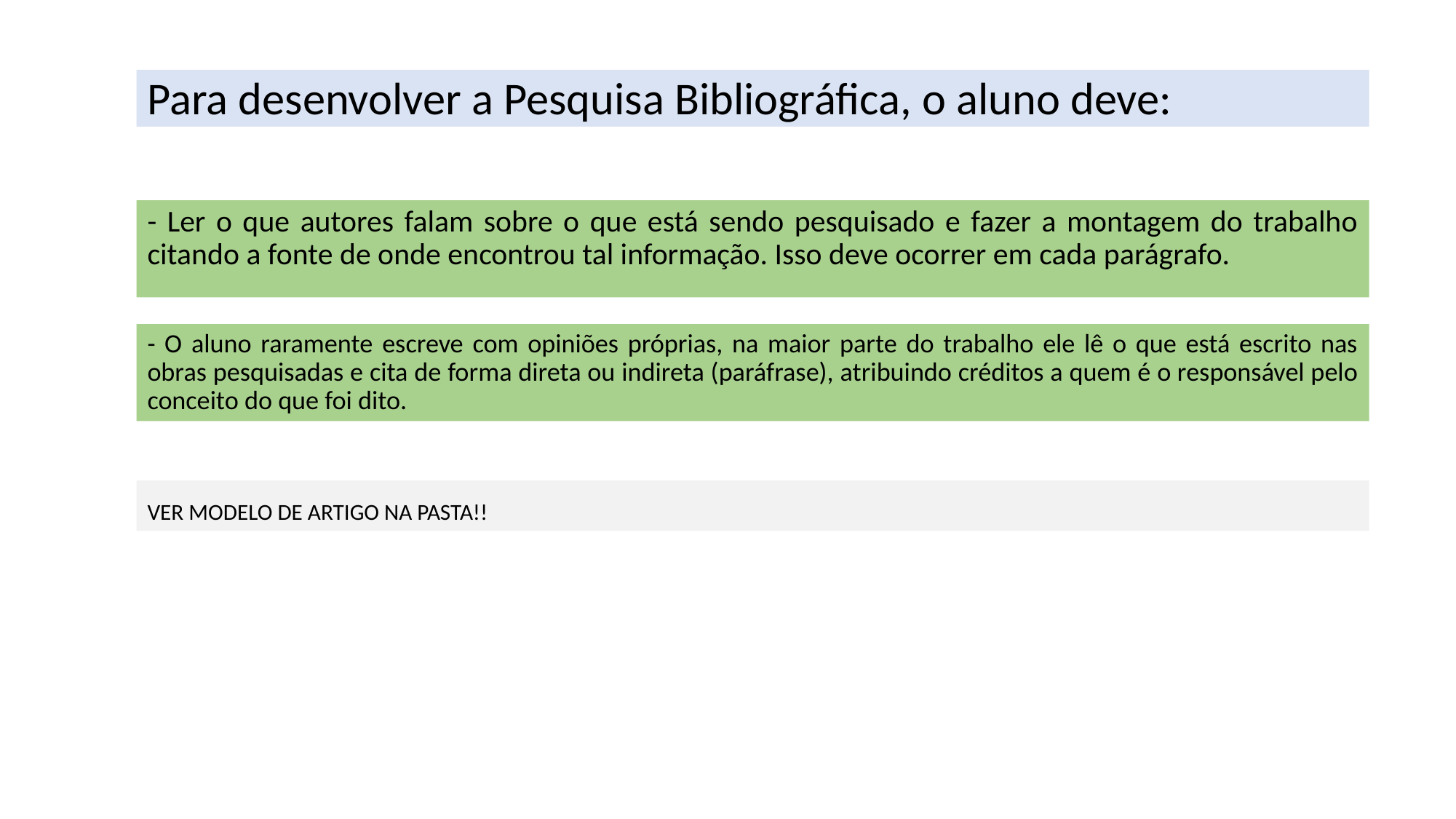

Para desenvolver a Pesquisa Bibliográfica, o aluno deve:
- Ler o que autores falam sobre o que está sendo pesquisado e fazer a montagem do trabalho citando a fonte de onde encontrou tal informação. Isso deve ocorrer em cada parágrafo.
- O aluno raramente escreve com opiniões próprias, na maior parte do trabalho ele lê o que está escrito nas obras pesquisadas e cita de forma direta ou indireta (paráfrase), atribuindo créditos a quem é o responsável pelo conceito do que foi dito.
VER MODELO DE ARTIGO NA PASTA!!